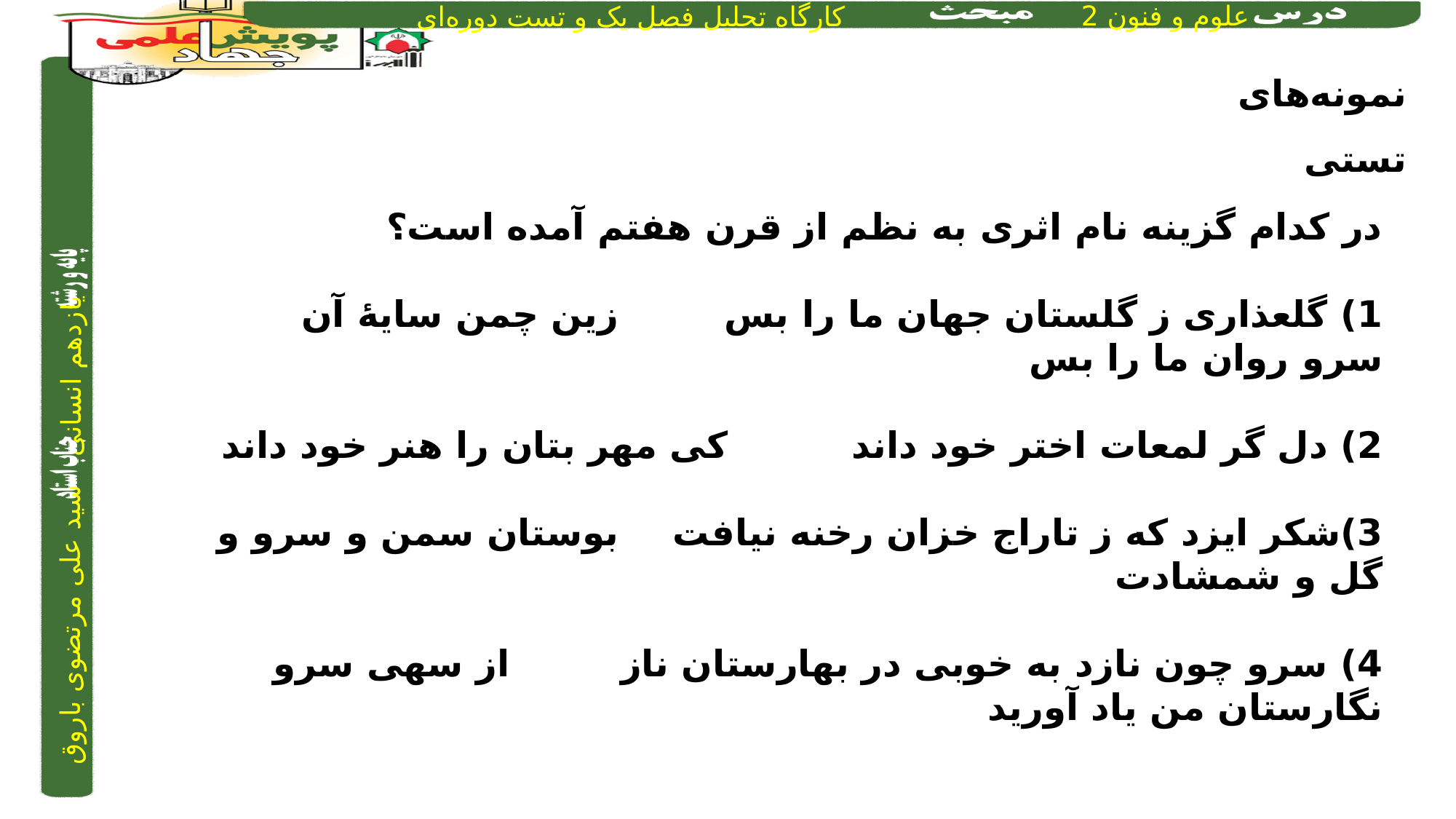

نمونه‌های تستی
در کدام گزینه نام اثری به نظم از قرن هفتم آمده است؟

1) گلعذاری ز گلستان جهان ما را بس 	 	زین چمن سایۀ آن سرو روان ما را بس

2) دل گر لمعات اختر خود داند 	 		کی مهر بتان را هنر خود داند

3)شکر ایزد که ز تاراج خزان رخنه نیافت 	 	بوستان سمن و سرو و گل و شمشادت

4) سرو چون نازد به خوبی در بهارستان ناز 	 	از سهی سرو نگارستان من یاد آورید

3